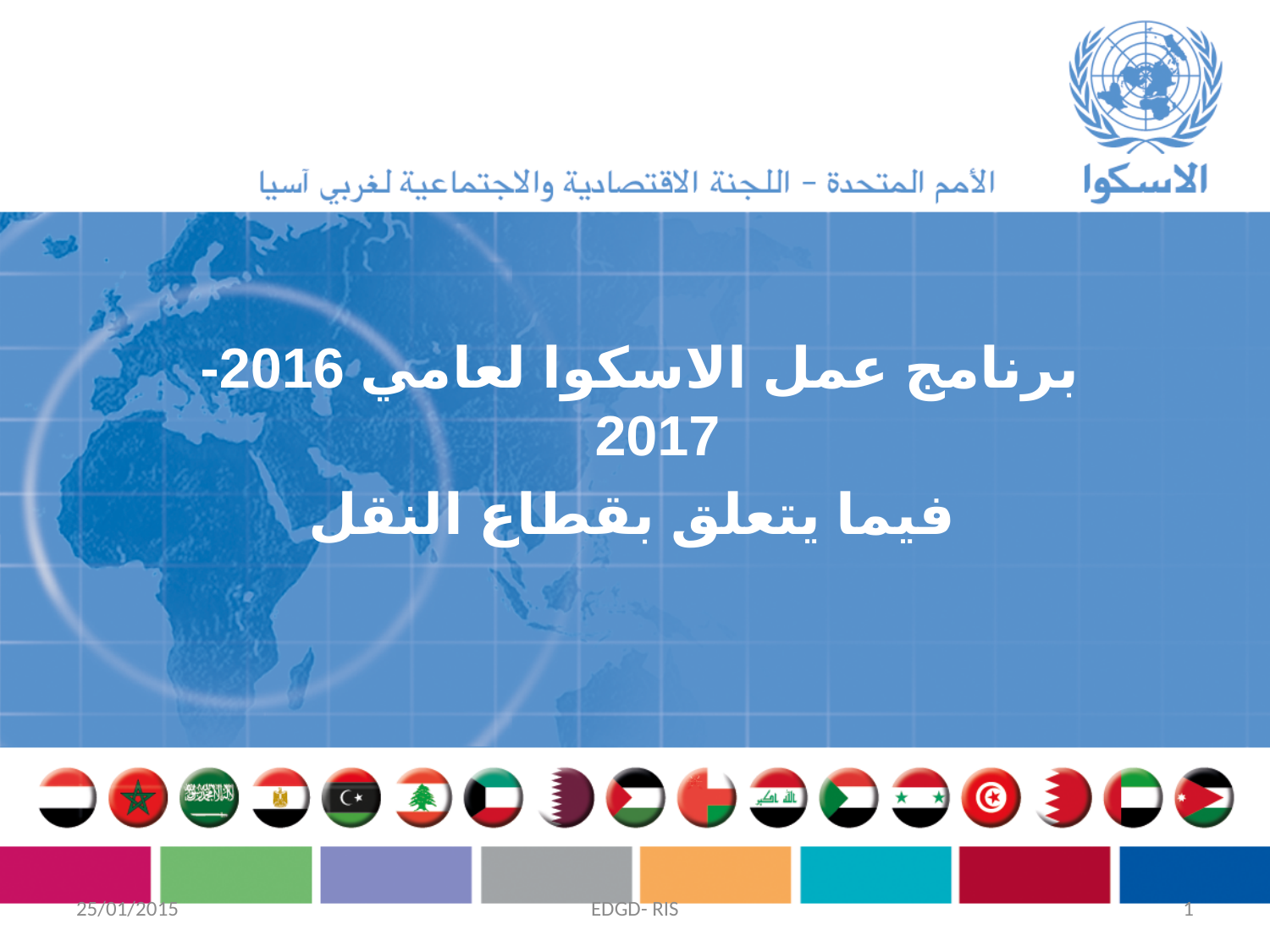

برنامج عمل الاسكوا لعامي 2016-2017
فيما يتعلق بقطاع النقل

25/01/2015
EDGD- RIS
1